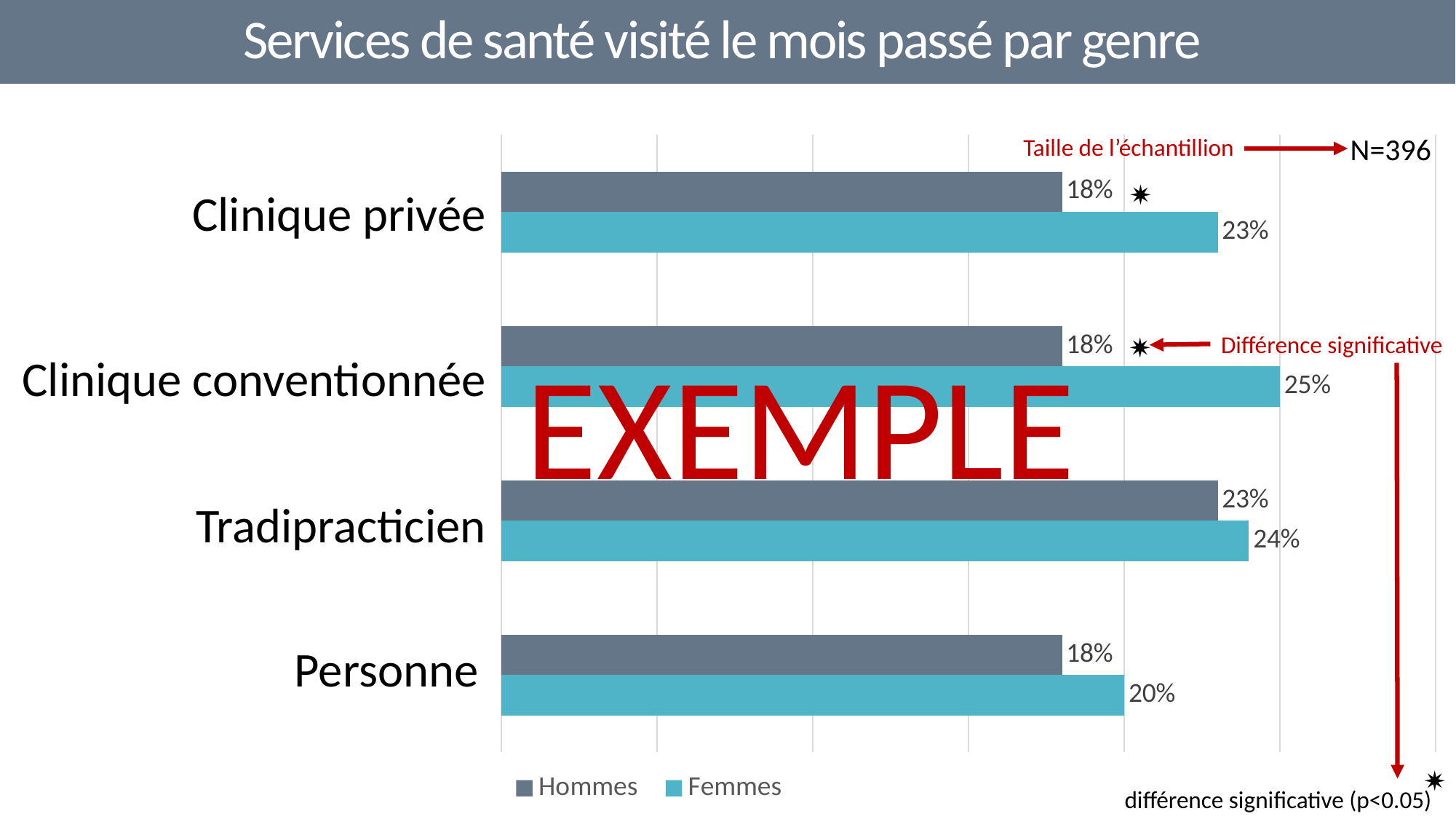

Services de santé visité le mois passé par genre

### Chart

| Category | Femmes | Hommes |
|---|---|---|
| Au cours du dernier mois, vous ou quelqu'un de votre ménage a-t-il dû vendre les objets de valeur pour acheter de la nourriture ? | 0.2 | 0.18 |
| Au cours des 7 derniers jours, est-ce que vous ou quelqu'un de votre famille avez dû réduire le nombre de repas consommés dans une journée ?     | 0.24 | 0.23 |
| Au cours des 7 derniers jours, les adultes ont-ils dû réduire leur consommation pour que les jeunes enfants puissent manger ?      | 0.25 | 0.18 |
| Au cours des 7 derniers jours, avez-vous dû emprunter de la nourriture ou compter sur l'aide d'un ami ou d'un proche ? | 0.23 | 0.18 |
N=396
Taille de l’échantillion
✷
Clinique privée
Différence significative
✷
EXEMPLE

Clinique conventionnée
Tradipracticien
Personne
✷
différence significative (p<0.05)